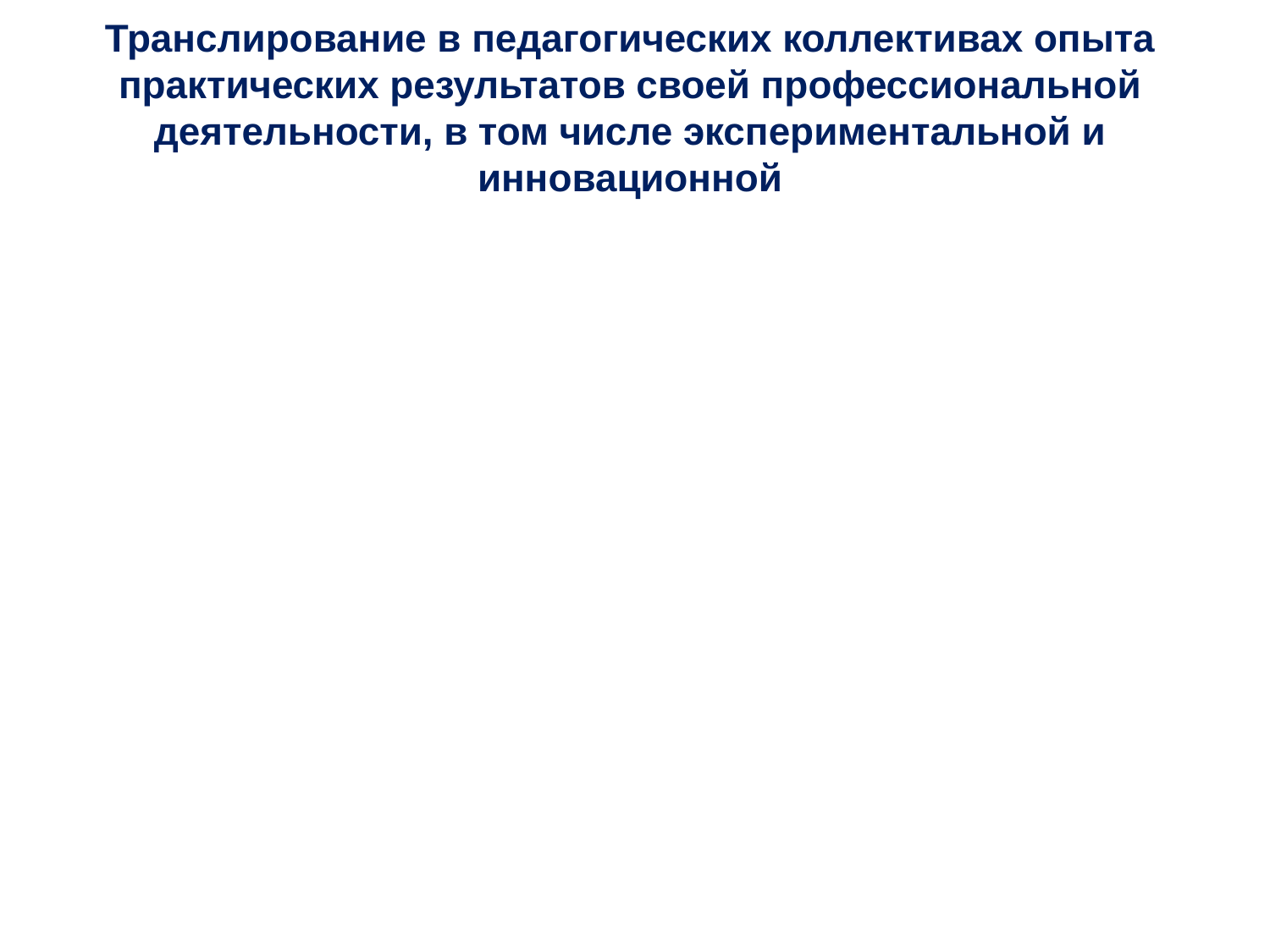

# Транслирование в педагогических коллективах опыта практических результатов своей профессиональной деятельности, в том числе экспериментальной и инновационной